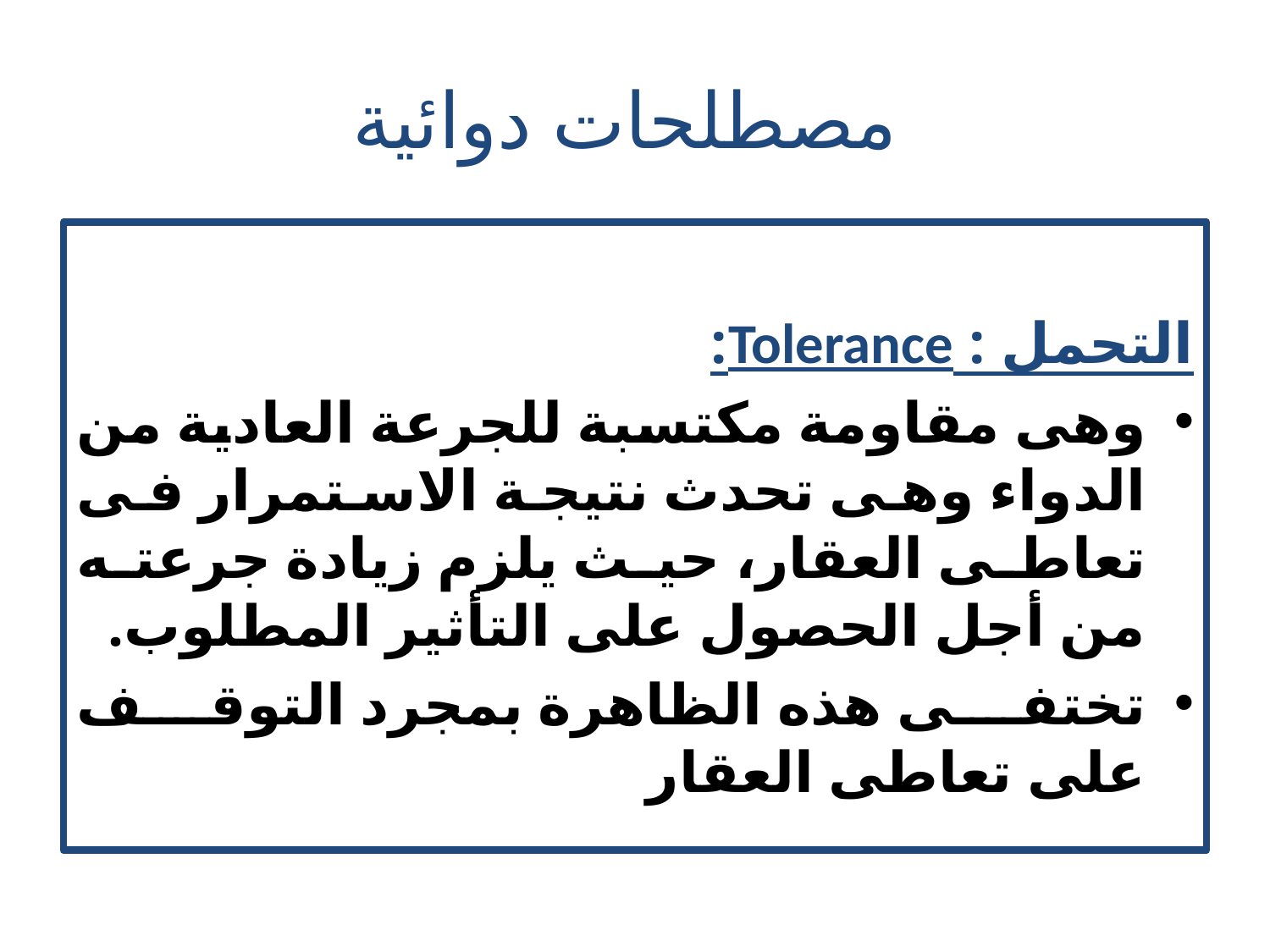

# مصطلحات دوائية

التحمل : Tolerance:
وهى مقاومة مكتسبة للجرعة العادية من الدواء وهى تحدث نتيجة الاستمرار فى تعاطى العقار، حيث يلزم زيادة جرعته من أجل الحصول على التأثير المطلوب.
تختفى هذه الظاهرة بمجرد التوقف على تعاطى العقار